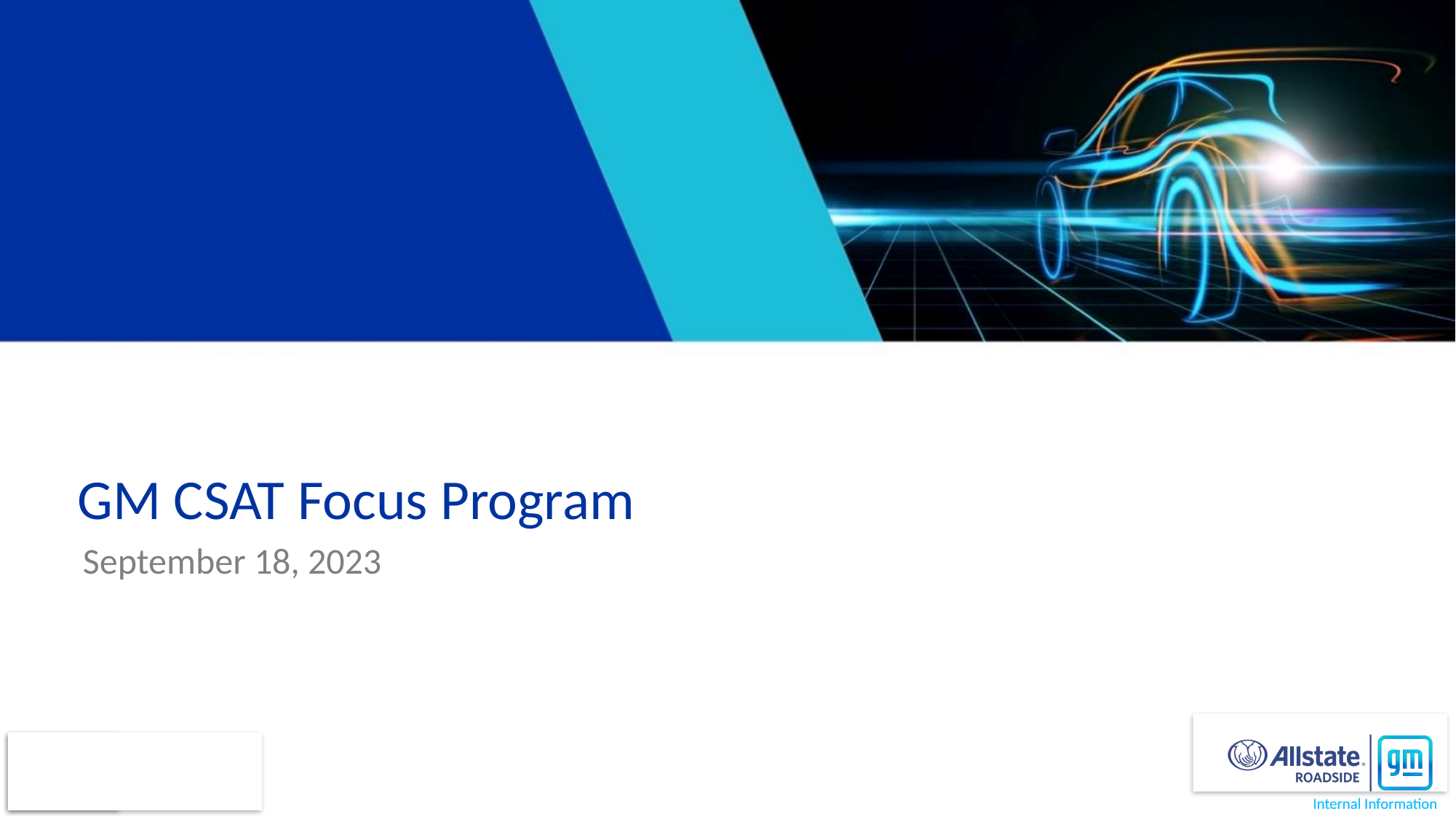

# GM CSAT Focus Program
September 18, 2023